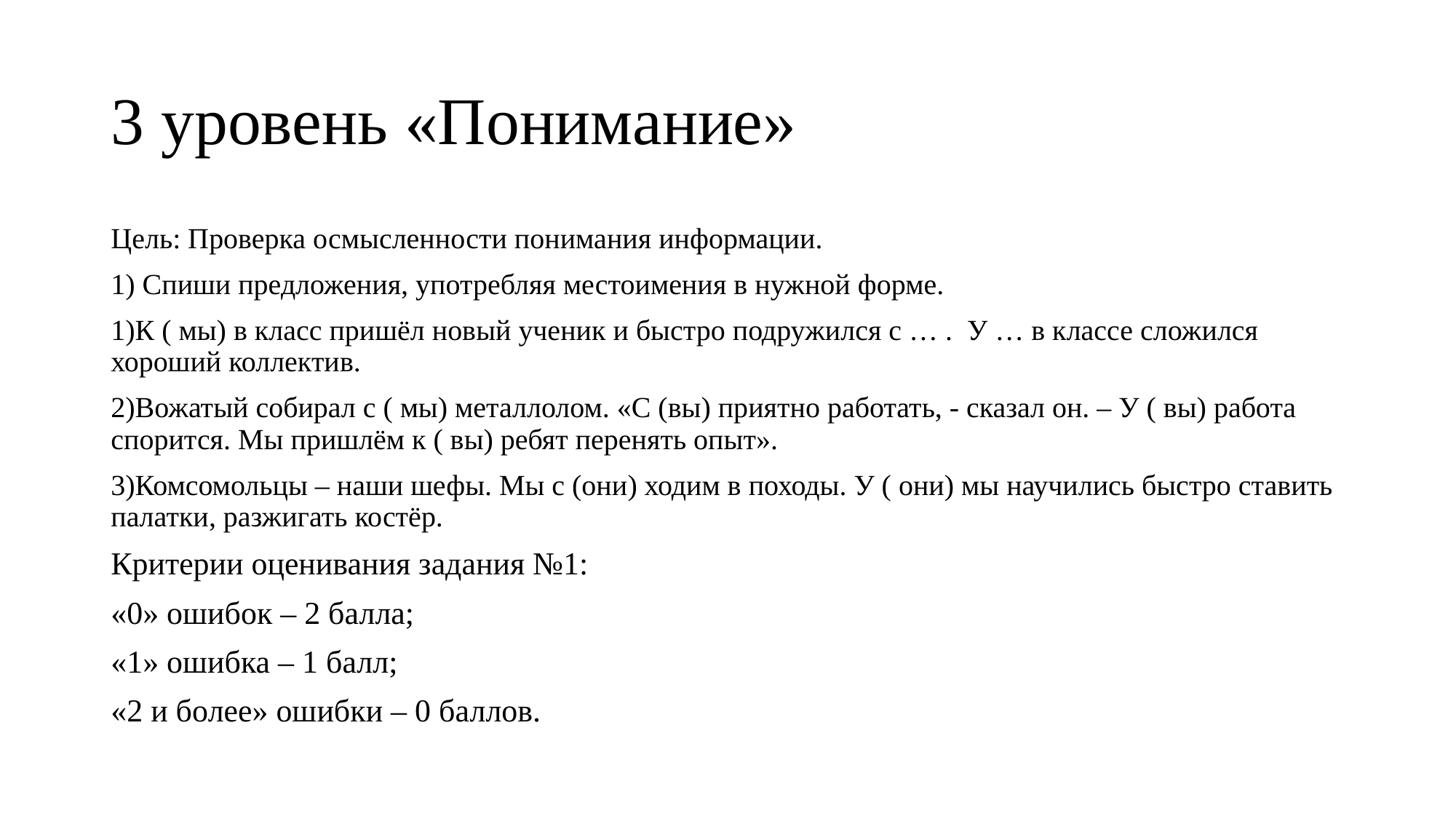

# 3 уровень «Понимание»
Цель: Проверка осмысленности понимания информации.
1) Спиши предложения, употребляя местоимения в нужной форме.
1)К ( мы) в класс пришёл новый ученик и быстро подружился с … .  У … в классе сложился хороший коллектив.
2)Вожатый собирал с ( мы) металлолом. «С (вы) приятно работать, - сказал он. – У ( вы) работа спорится. Мы пришлём к ( вы) ребят перенять опыт».
3)Комсомольцы – наши шефы. Мы с (они) ходим в походы. У ( они) мы научились быстро ставить палатки, разжигать костёр.
Критерии оценивания задания №1:
«0» ошибок – 2 балла;
«1» ошибка – 1 балл;
«2 и более» ошибки – 0 баллов.